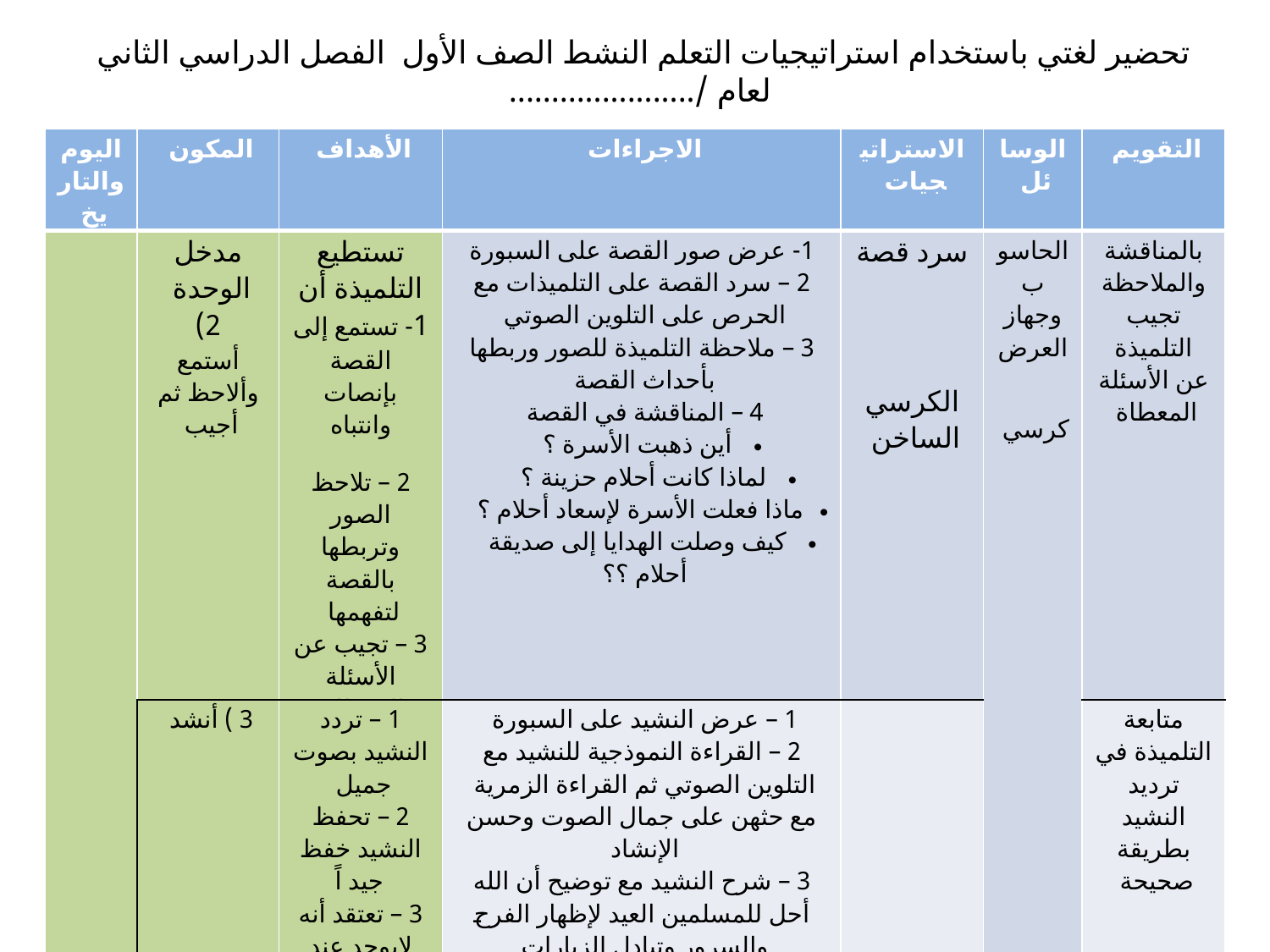

تحضير لغتي باستخدام استراتيجيات التعلم النشط الصف الأول  الفصل الدراسي الثاني  لعام /......................

| اليوم والتاريخ | المكون | الأهداف | الاجراءات | الاستراتيجيات | الوسائل | التقويم |
| --- | --- | --- | --- | --- | --- | --- |
|  | مدخل الوحدة 2) أستمع وألاحظ ثم أجيب | تستطيع التلميذة أن 1- تستمع إلى القصة بإنصات وانتباه 2 – تلاحظ الصور وتربطها بالقصة لتفهمها 3 – تجيب عن الأسئلة المعطاة | 1- عرض صور القصة على السبورة 2 – سرد القصة على التلميذات مع الحرص على التلوين الصوتي 3 – ملاحظة التلميذة للصور وربطها بأحداث القصة 4 – المناقشة في القصة أين ذهبت الأسرة ؟ لماذا كانت أحلام حزينة ؟ ماذا فعلت الأسرة لإسعاد أحلام ؟ كيف وصلت الهدايا إلى صديقة أحلام ؟؟ | سرد قصة الكرسي الساخن | الحاسوب وجهاز العرض كرسي | بالمناقشة والملاحظة تجيب التلميذة عن الأسئلة المعطاة |
|  | 3 ) أنشد | 1 – تردد النشيد بصوت جميل 2 – تحفظ النشيد خفظ جيد اً 3 – تعتقد أنه لايوجد عند المسلمين إلا عيدين نظهر فيهما السعادة والفرح والسرور | 1 – عرض النشيد على السبورة 2 – القراءة النموذجية للنشيد مع التلوين الصوتي ثم القراءة الزمرية مع حثهن على جمال الصوت وحسن الإنشاد 3 – شرح النشيد مع توضيح أن الله أحل للمسلمين العيد لإظهار الفرح والسرور وتبادل الزيارات |  |  | متابعة التلميذة في ترديد النشيد بطريقة صحيحة |